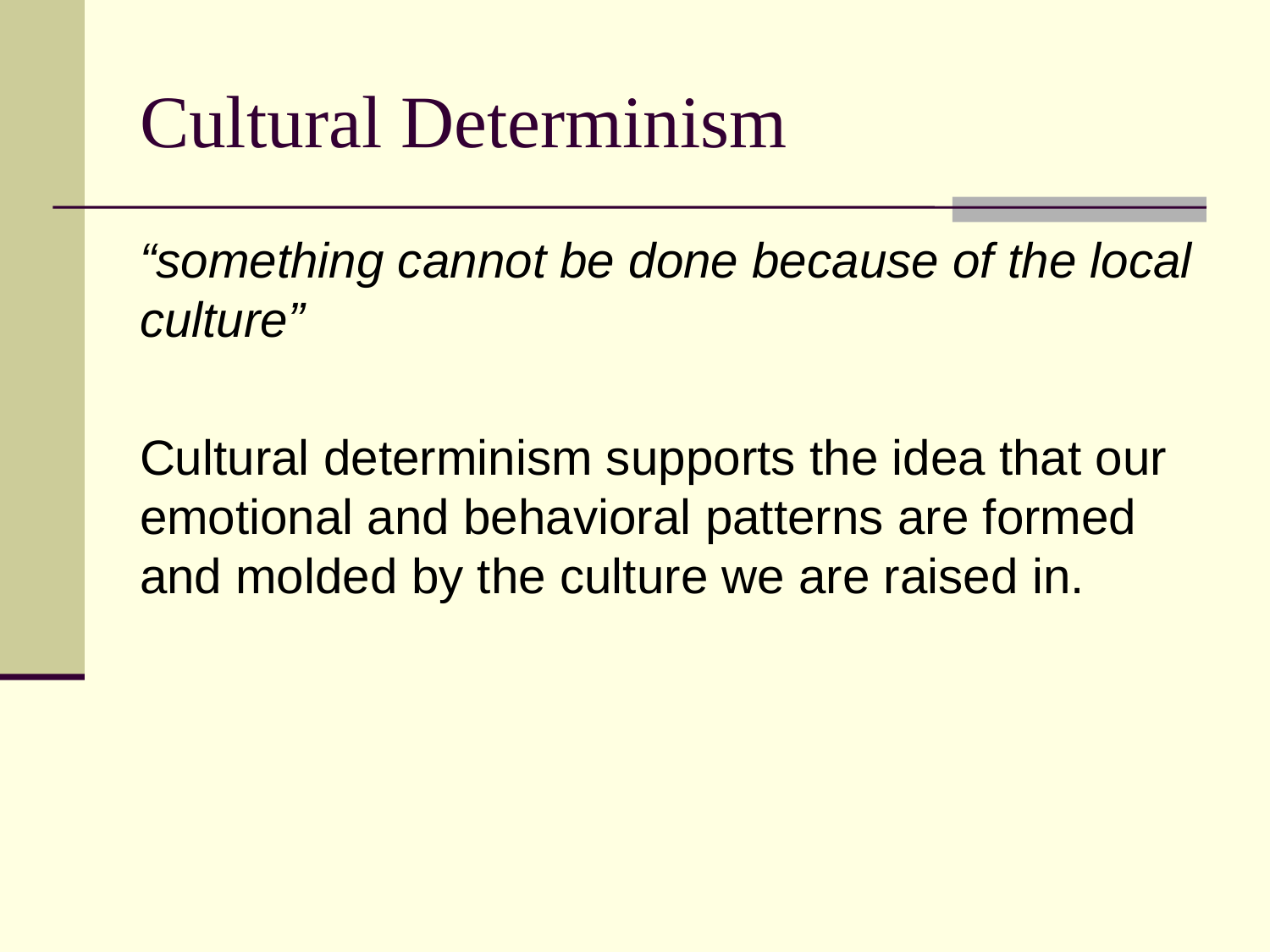

# Cultural Determinism
“something cannot be done because of the local culture”

Cultural determinism supports the idea that our emotional and behavioral patterns are formed and molded by the culture we are raised in.